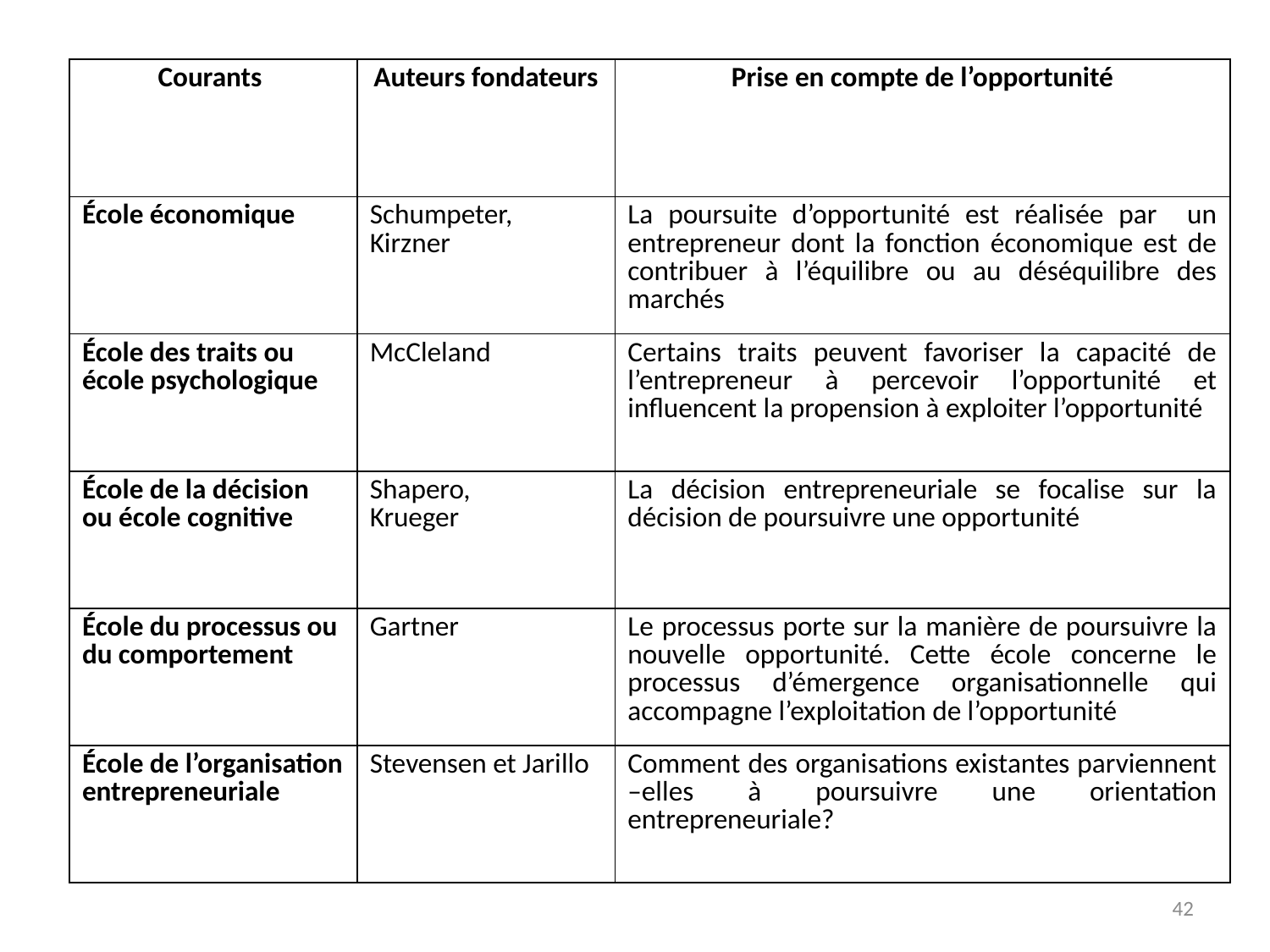

| Courants | Auteurs fondateurs | Prise en compte de l’opportunité |
| --- | --- | --- |
| École économique | Schumpeter, Kirzner | La poursuite d’opportunité est réalisée par un entrepreneur dont la fonction économique est de contribuer à l’équilibre ou au déséquilibre des marchés |
| École des traits ou école psychologique | McCleland | Certains traits peuvent favoriser la capacité de l’entrepreneur à percevoir l’opportunité et influencent la propension à exploiter l’opportunité |
| École de la décision ou école cognitive | Shapero, Krueger | La décision entrepreneuriale se focalise sur la décision de poursuivre une opportunité |
| École du processus ou du comportement | Gartner | Le processus porte sur la manière de poursuivre la nouvelle opportunité. Cette école concerne le processus d’émergence organisationnelle qui accompagne l’exploitation de l’opportunité |
| École de l’organisation entrepreneuriale | Stevensen et Jarillo | Comment des organisations existantes parviennent –elles à poursuivre une orientation entrepreneuriale? |
42